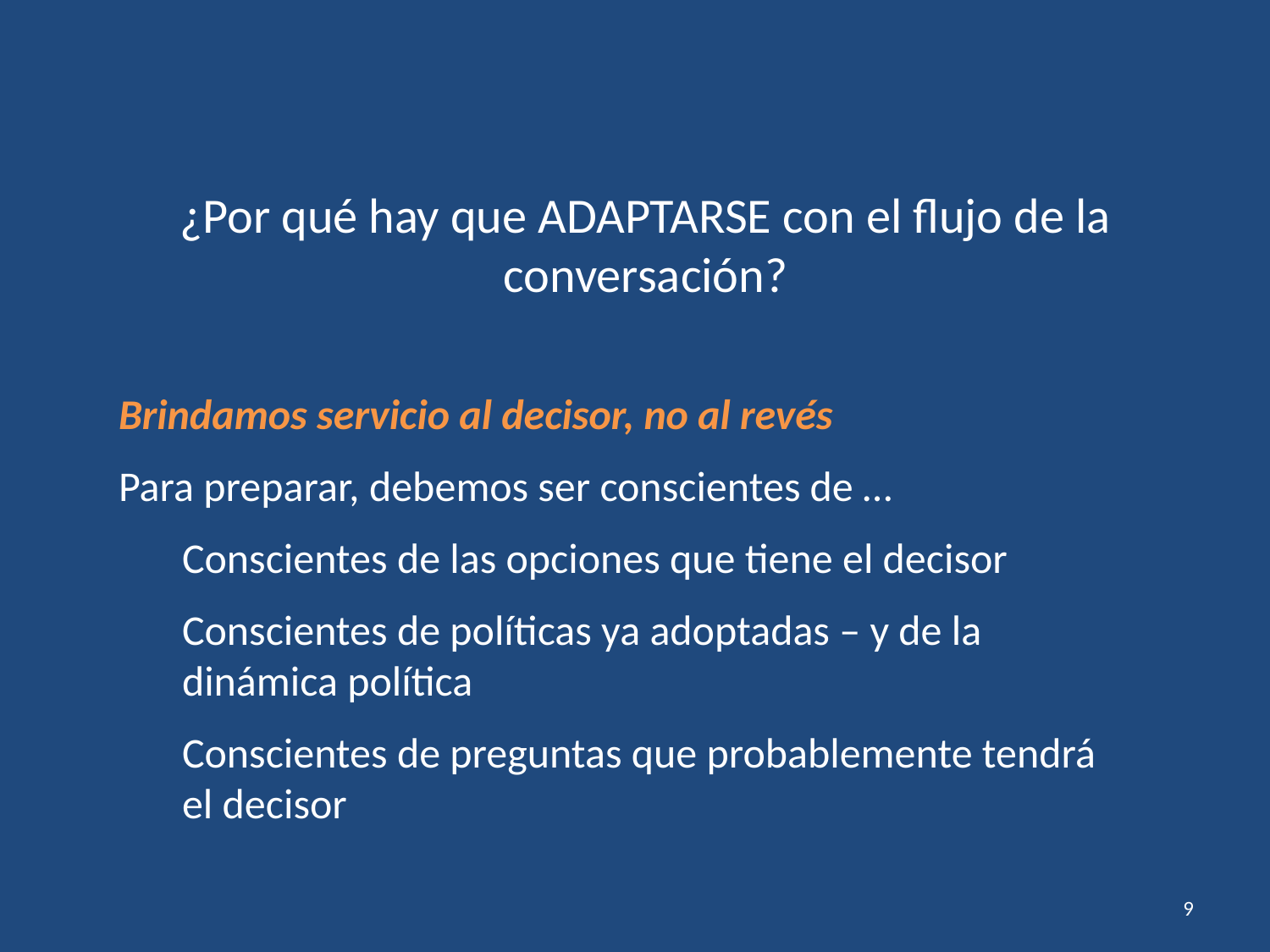

¿Por qué hay que ADAPTARSE con el flujo de la conversación?
Brindamos servicio al decisor, no al revés
Para preparar, debemos ser conscientes de …
Conscientes de las opciones que tiene el decisor
Conscientes de políticas ya adoptadas – y de la dinámica política
Conscientes de preguntas que probablemente tendrá el decisor
9